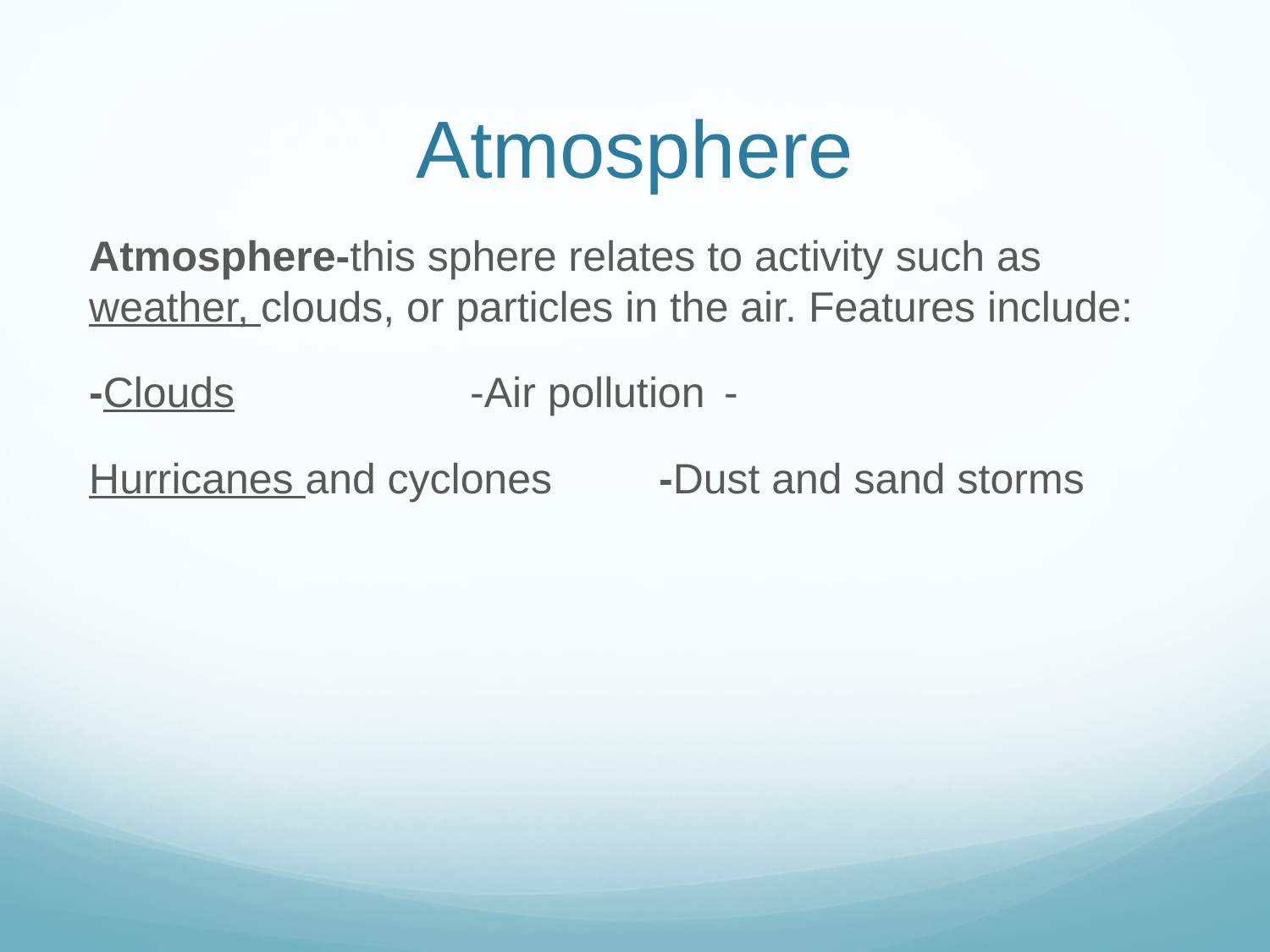

# Atmosphere
Atmosphere-this sphere relates to activity such as weather, clouds, or particles in the air. Features include:
-Clouds		-Air pollution	-
Hurricanes and cyclones         -Dust and sand storms